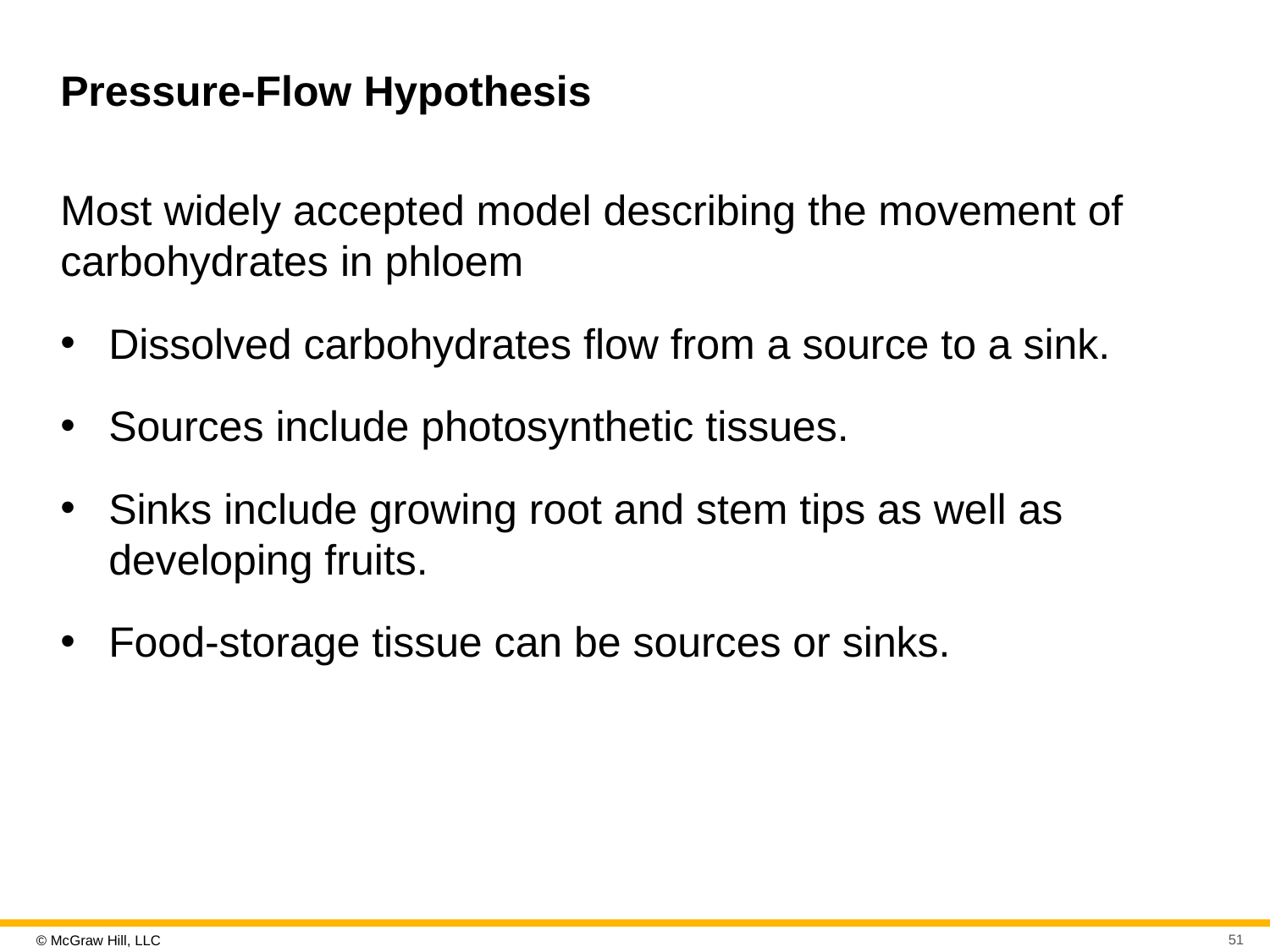

# Pressure-Flow Hypothesis
Most widely accepted model describing the movement of carbohydrates in phloem
Dissolved carbohydrates flow from a source to a sink.
Sources include photosynthetic tissues.
Sinks include growing root and stem tips as well as developing fruits.
Food-storage tissue can be sources or sinks.
51